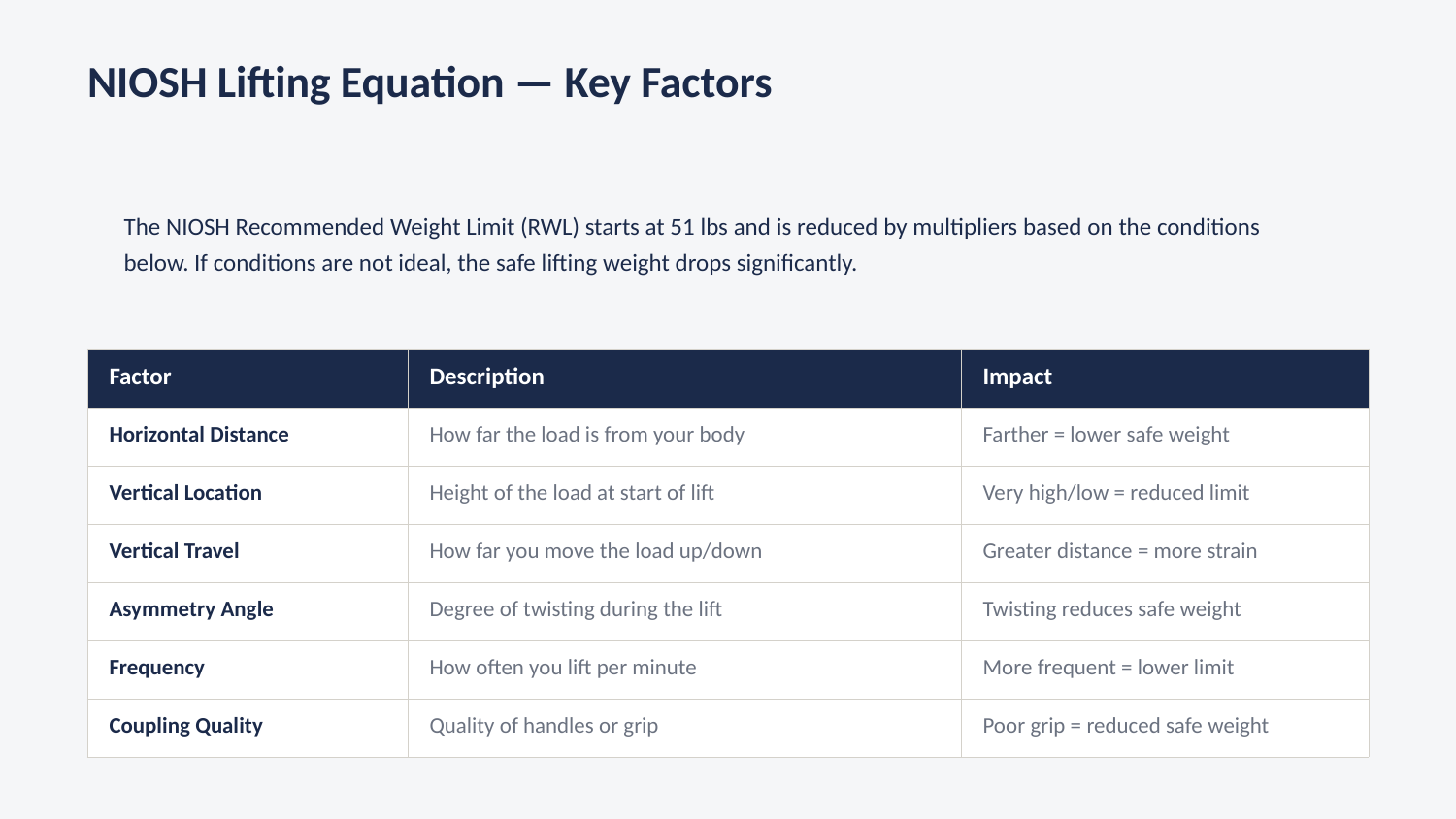

NIOSH Lifting Equation — Key Factors

The NIOSH Recommended Weight Limit (RWL) starts at 51 lbs and is reduced by multipliers based on the conditions below. If conditions are not ideal, the safe lifting weight drops significantly.
| Factor | Description | Impact |
| --- | --- | --- |
| Horizontal Distance | How far the load is from your body | Farther = lower safe weight |
| Vertical Location | Height of the load at start of lift | Very high/low = reduced limit |
| Vertical Travel | How far you move the load up/down | Greater distance = more strain |
| Asymmetry Angle | Degree of twisting during the lift | Twisting reduces safe weight |
| Frequency | How often you lift per minute | More frequent = lower limit |
| Coupling Quality | Quality of handles or grip | Poor grip = reduced safe weight |